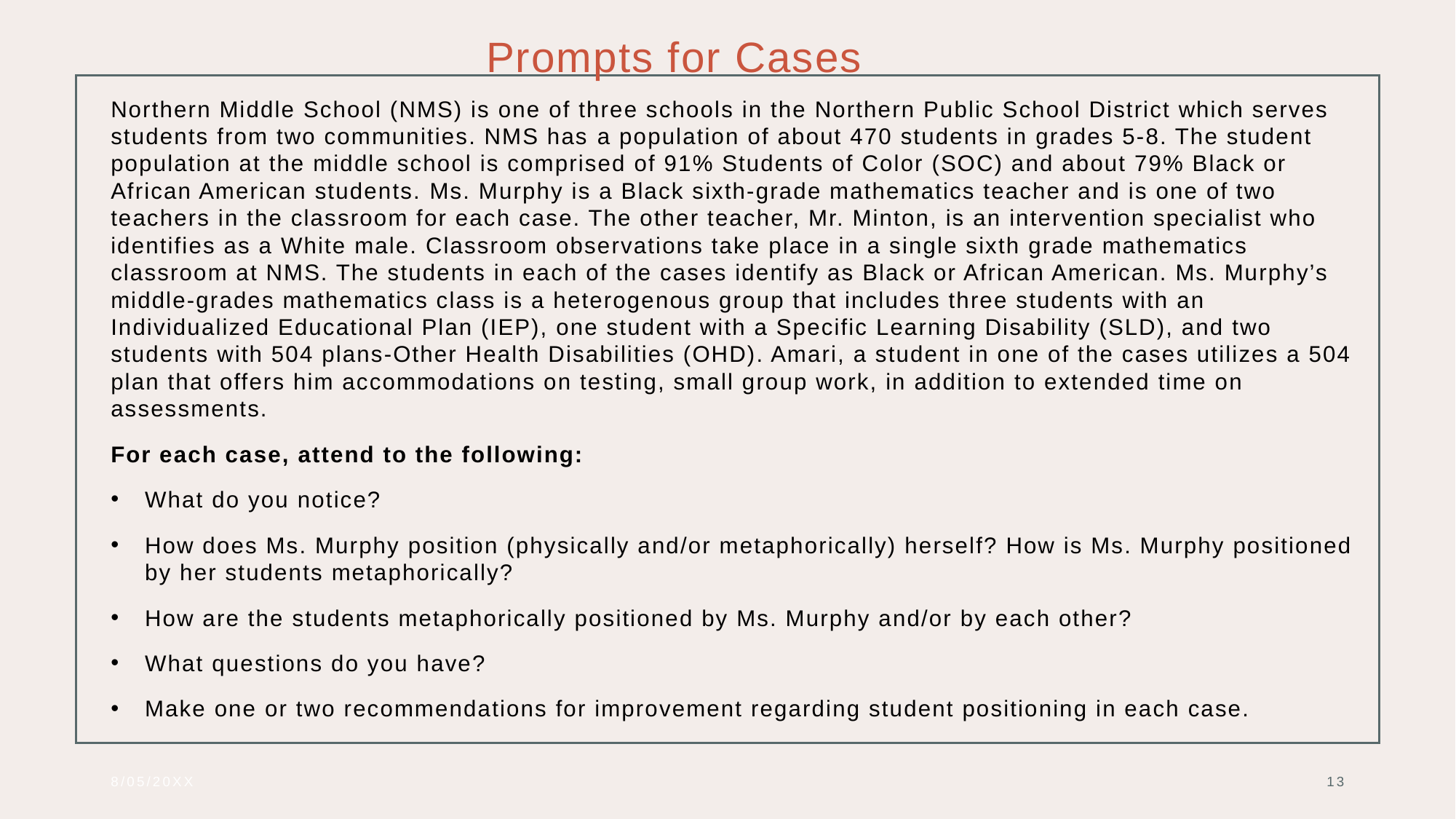

# Prompts for Cases

Northern Middle School (NMS) is one of three schools in the Northern Public School District which serves students from two communities. NMS has a population of about 470 students in grades 5-8. The student population at the middle school is comprised of 91% Students of Color (SOC) and about 79% Black or African American students. Ms. Murphy is a Black sixth-grade mathematics teacher and is one of two teachers in the classroom for each case. The other teacher, Mr. Minton, is an intervention specialist who identifies as a White male. Classroom observations take place in a single sixth grade mathematics classroom at NMS. The students in each of the cases identify as Black or African American. Ms. Murphy’s middle-grades mathematics class is a heterogenous group that includes three students with an Individualized Educational Plan (IEP), one student with a Specific Learning Disability (SLD), and two students with 504 plans-Other Health Disabilities (OHD). Amari, a student in one of the cases utilizes a 504 plan that offers him accommodations on testing, small group work, in addition to extended time on assessments.
For each case, attend to the following:
What do you notice?
How does Ms. Murphy position (physically and/or metaphorically) herself? How is Ms. Murphy positioned by her students metaphorically?
How are the students metaphorically positioned by Ms. Murphy and/or by each other?
What questions do you have?
Make one or two recommendations for improvement regarding student positioning in each case.
8/05/20XX
13